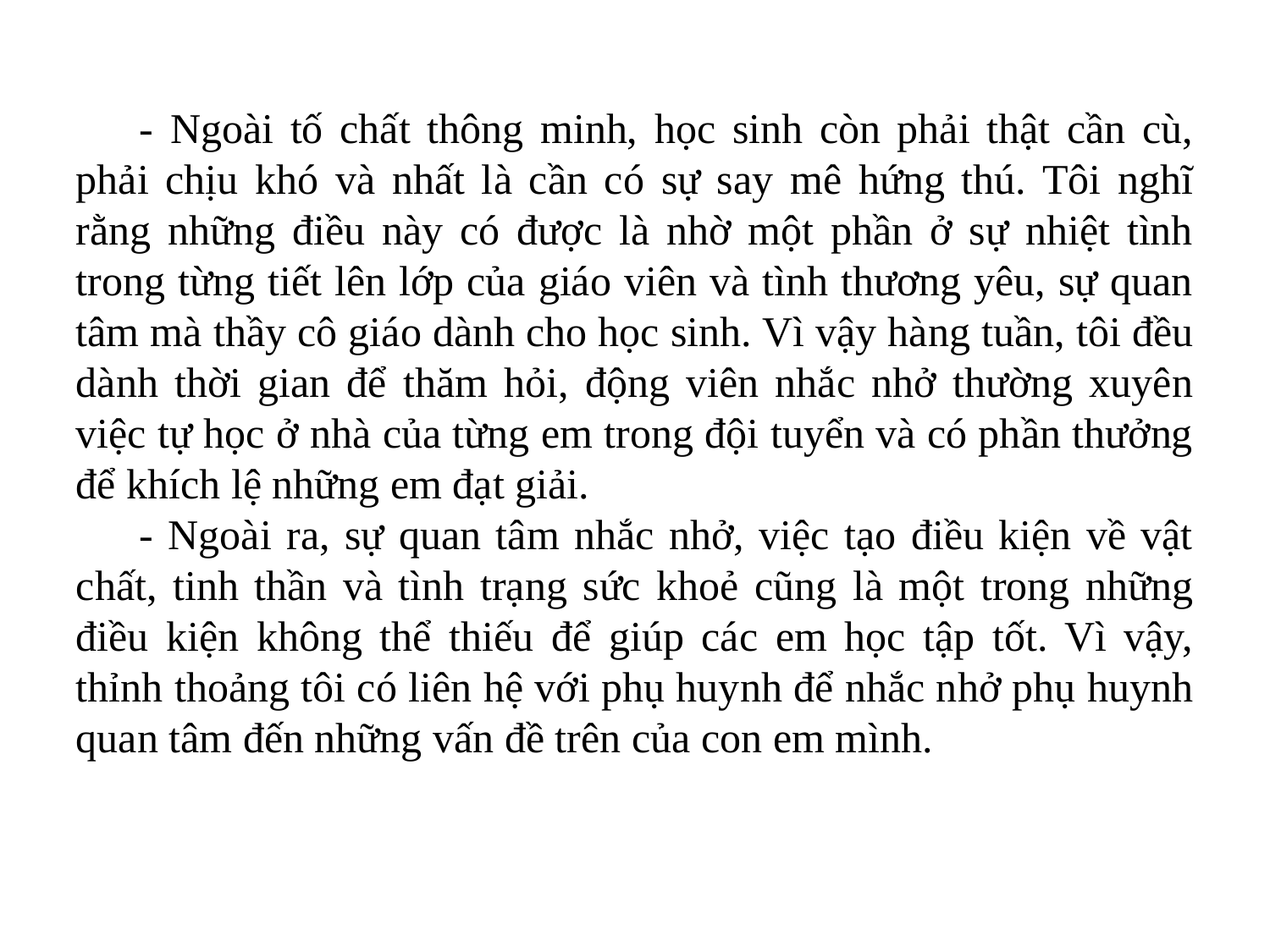

- Ngoài tố chất thông minh, học sinh còn phải thật cần cù, phải chịu khó và nhất là cần có sự say mê hứng thú. Tôi nghĩ rằng những điều này có được là nhờ một phần ở sự nhiệt tình trong từng tiết lên lớp của giáo viên và tình thương yêu, sự quan tâm mà thầy cô giáo dành cho học sinh. Vì vậy hàng tuần, tôi đều dành thời gian để thăm hỏi, động viên nhắc nhở thường xuyên việc tự học ở nhà của từng em trong đội tuyển và có phần thưởng để khích lệ những em đạt giải.
- Ngoài ra, sự quan tâm nhắc nhở, việc tạo điều kiện về vật chất, tinh thần và tình trạng sức khoẻ cũng là một trong những điều kiện không thể thiếu để giúp các em học tập tốt. Vì vậy, thỉnh thoảng tôi có liên hệ với phụ huynh để nhắc nhở phụ huynh quan tâm đến những vấn đề trên của con em mình.